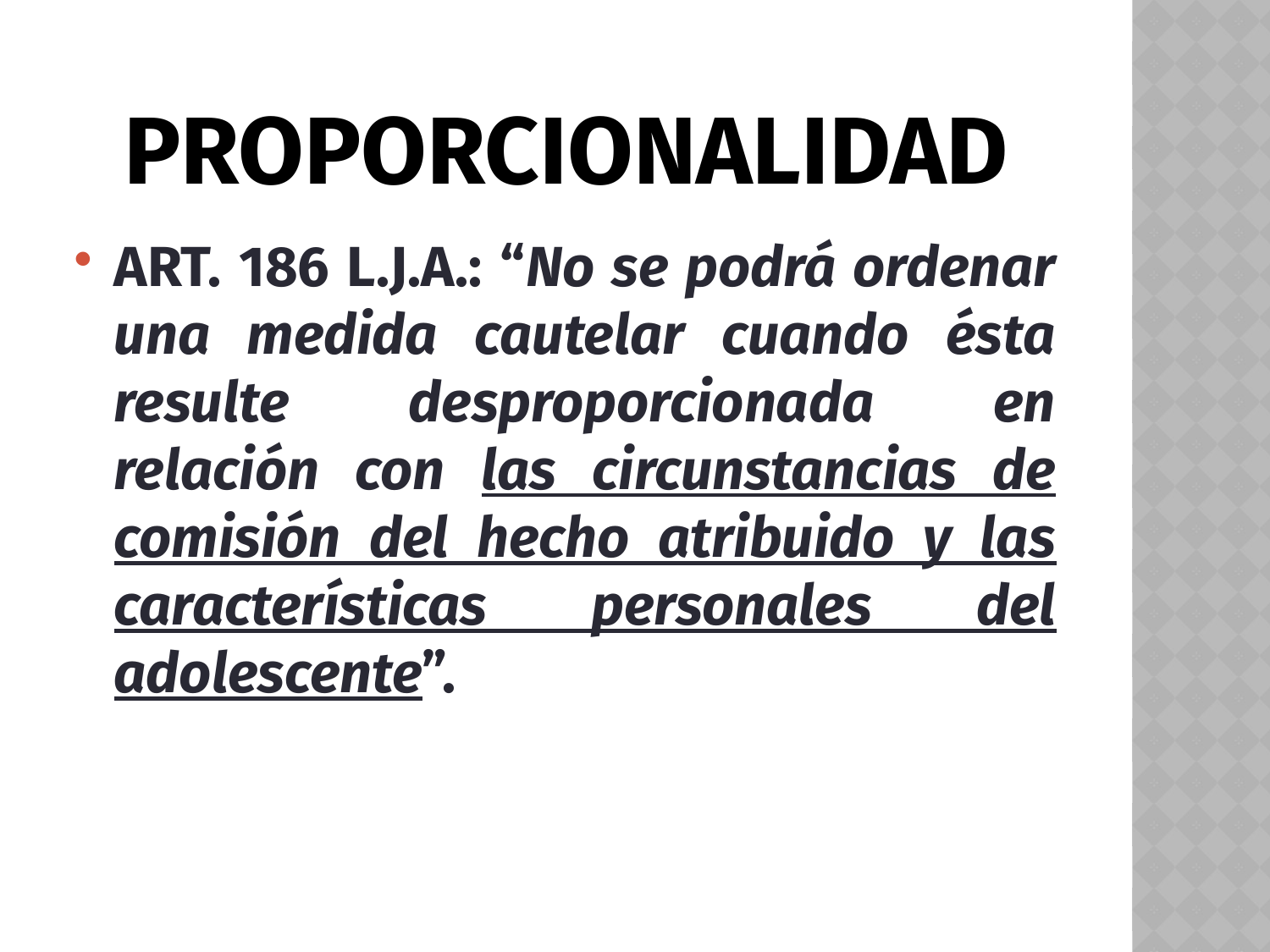

# PROPORCIONALIDAD
ART. 186 L.J.A.: “No se podrá ordenar una medida cautelar cuando ésta resulte desproporcionada en relación con las circunstancias de comisión del hecho atribuido y las características personales del adolescente”.